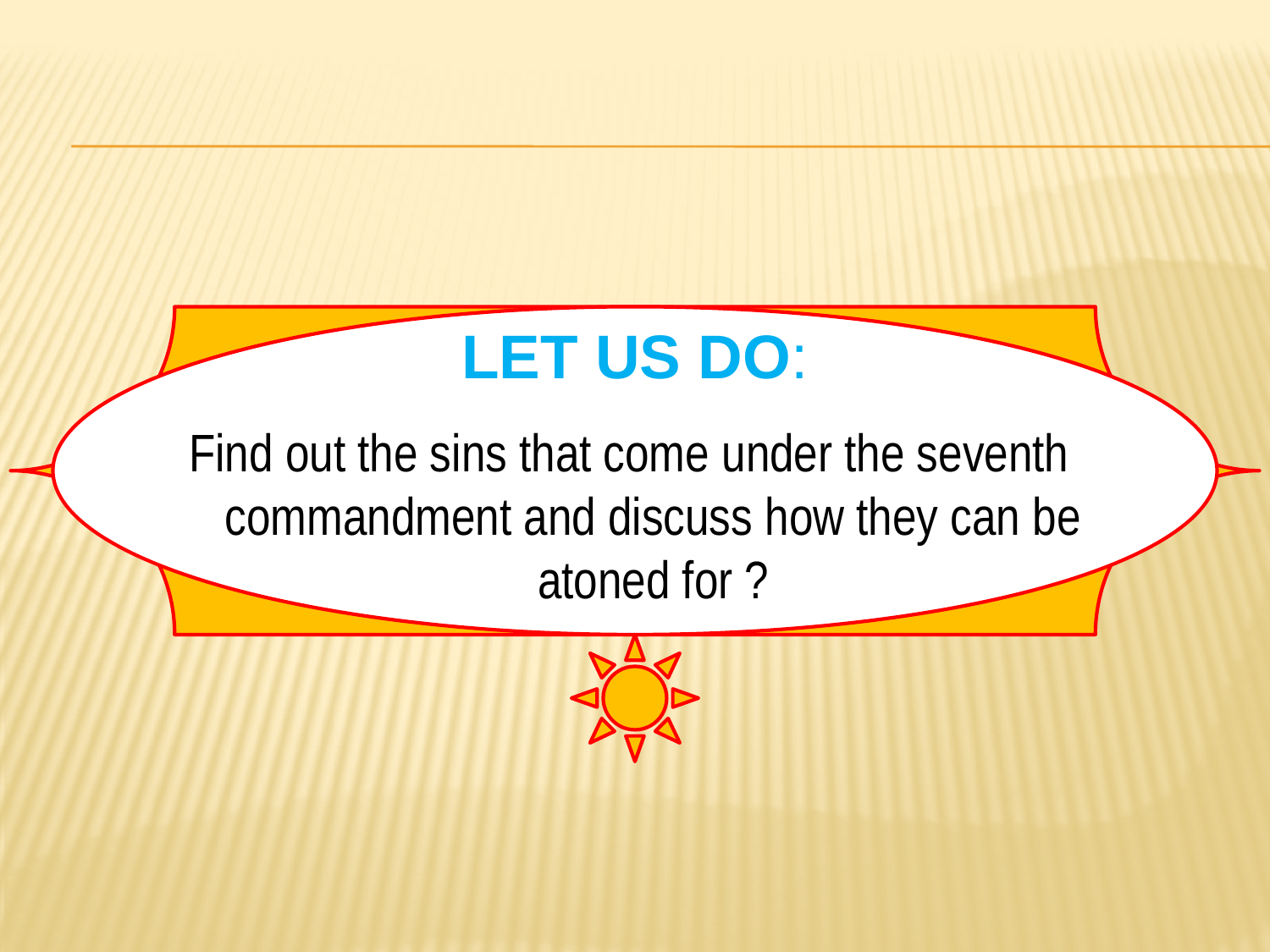

# LET US DO:

Find out the sins that come under the seventh commandment and discuss how they can be atoned for ?